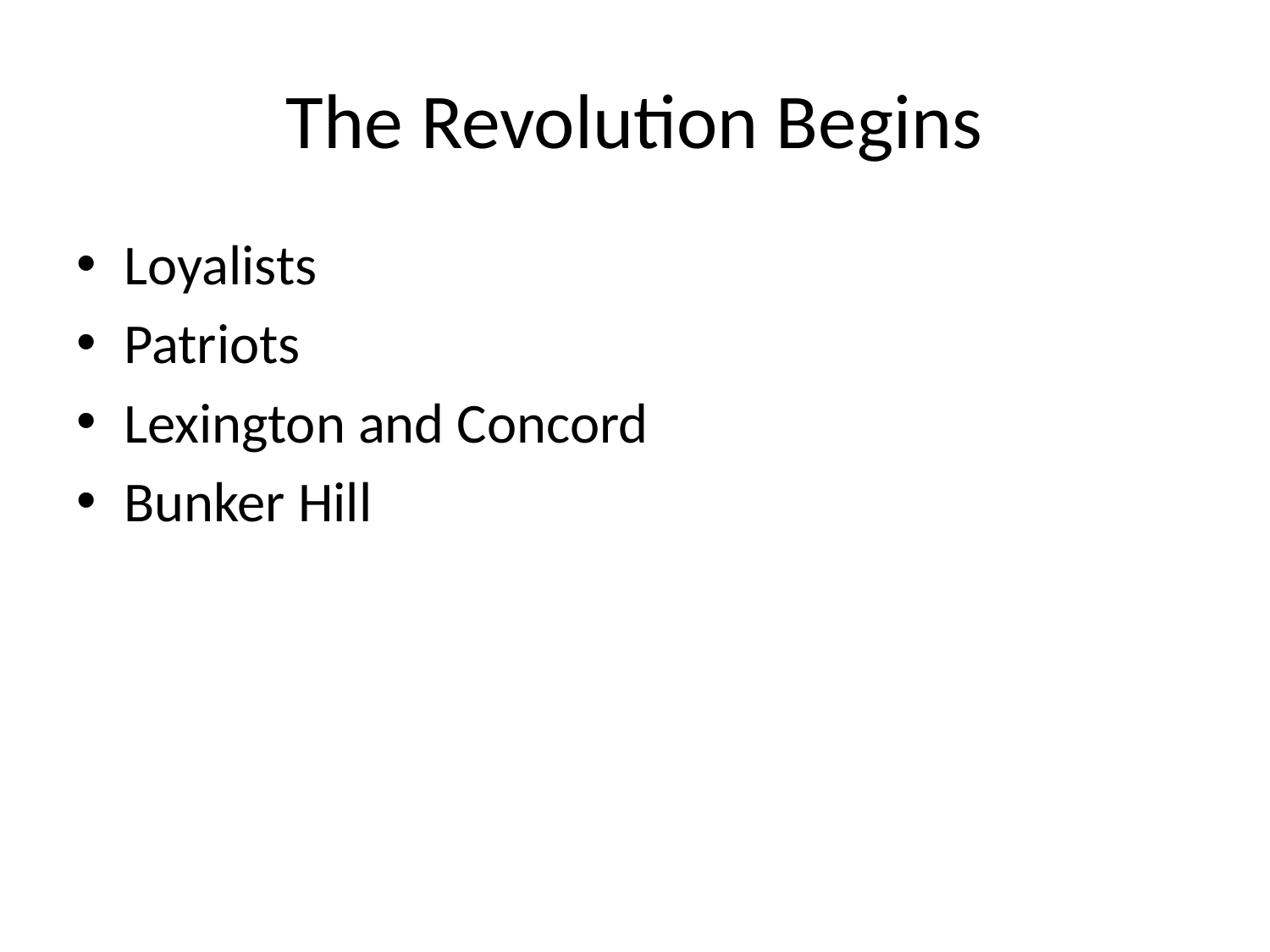

# The Revolution Begins
Loyalists
Patriots
Lexington and Concord
Bunker Hill